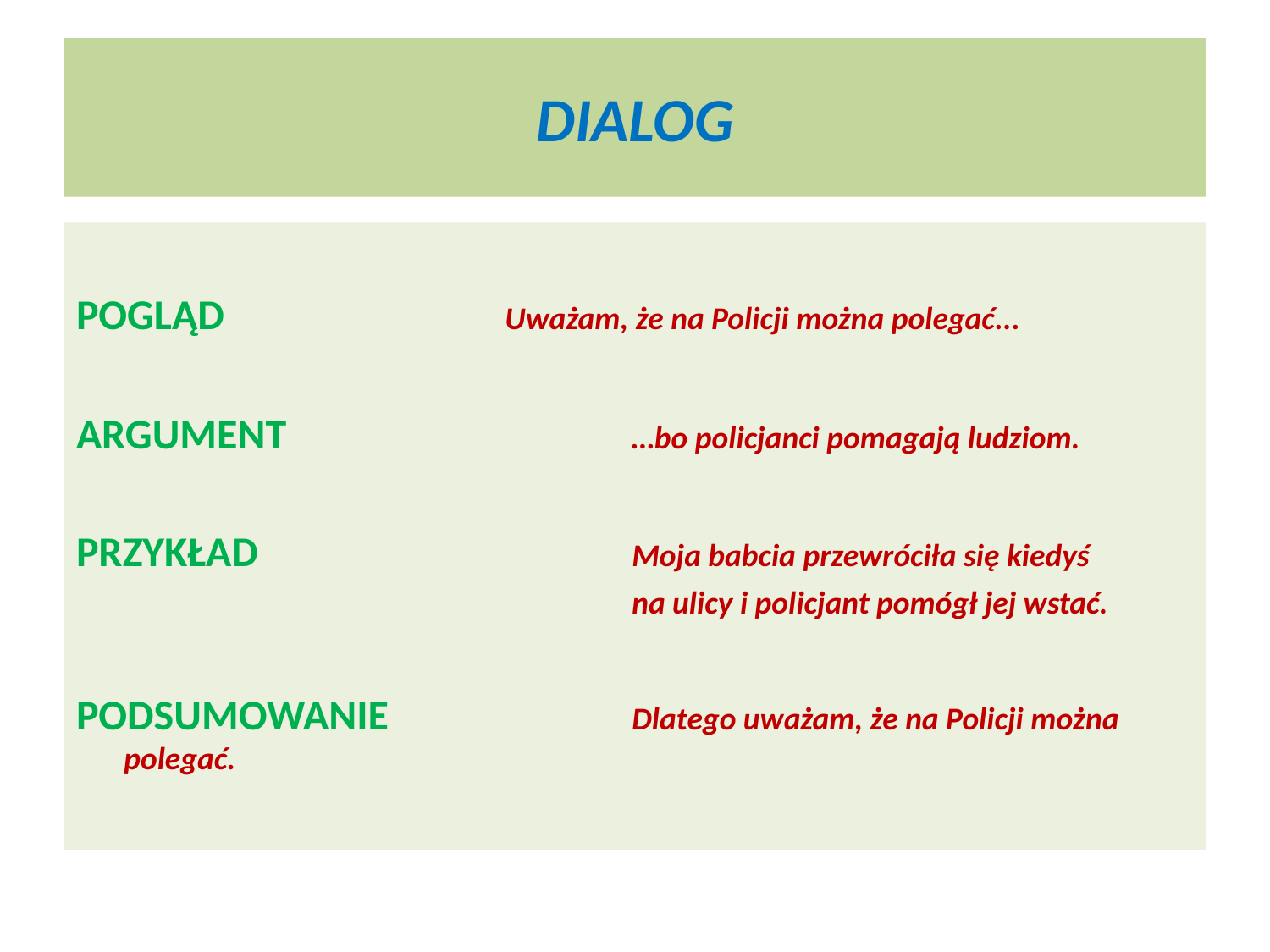

# DIALOG

POGLĄD			Uważam, że na Policji można polegać...

ARGUMENT			…bo policjanci pomagają ludziom.

PRZYKŁAD			Moja babcia przewróciła się kiedyś
					na ulicy i policjant pomógł jej wstać.

PODSUMOWANIE		Dlatego uważam, że na Policji można polegać.